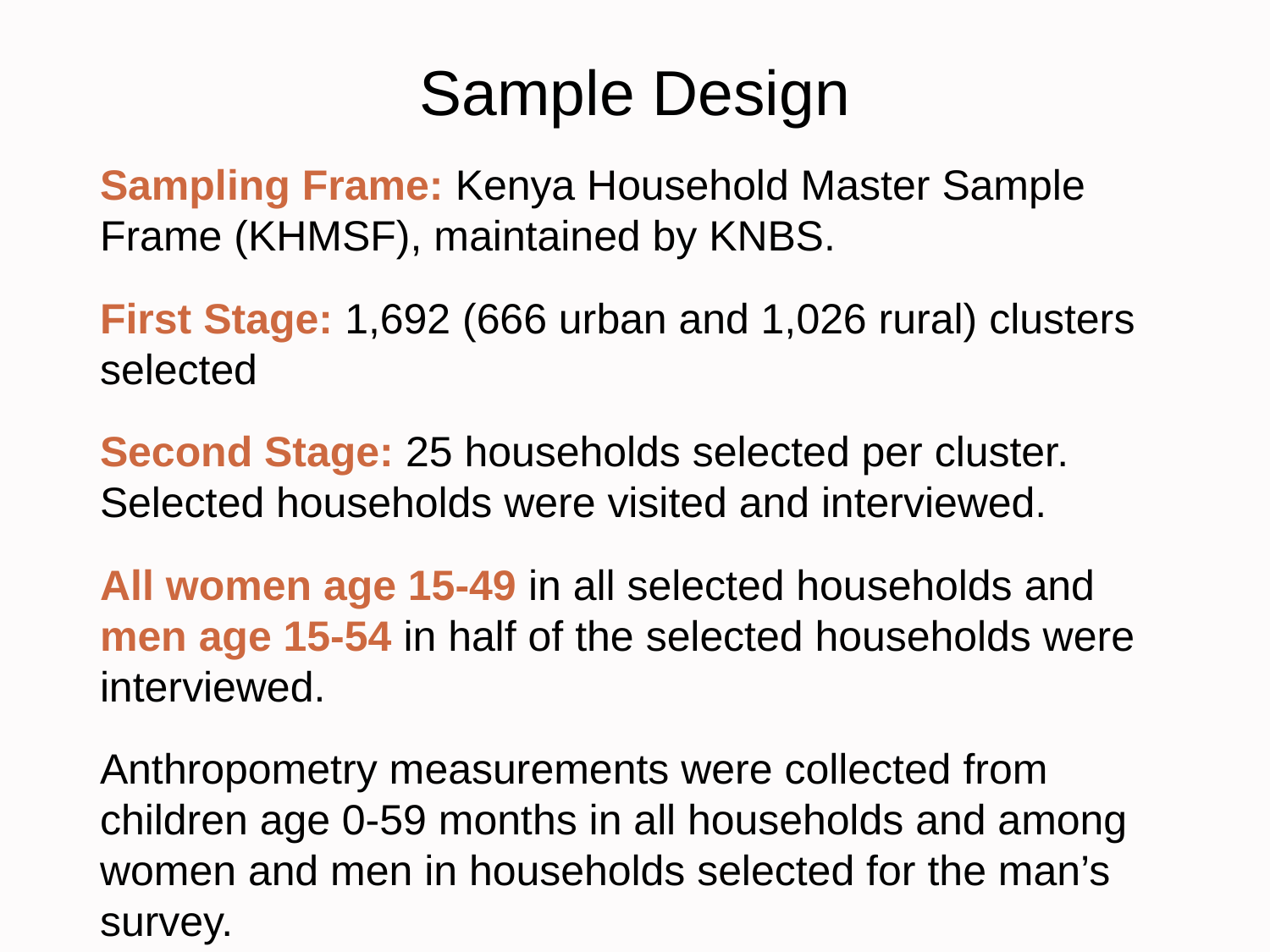

# Sample Design
Sampling Frame: Kenya Household Master Sample Frame (KHMSF), maintained by KNBS.
First Stage: 1,692 (666 urban and 1,026 rural) clusters selected
Second Stage: 25 households selected per cluster. Selected households were visited and interviewed.
All women age 15-49 in all selected households and
men age 15-54 in half of the selected households were interviewed.
Anthropometry measurements were collected from children age 0-59 months in all households and among women and men in households selected for the man’s survey.